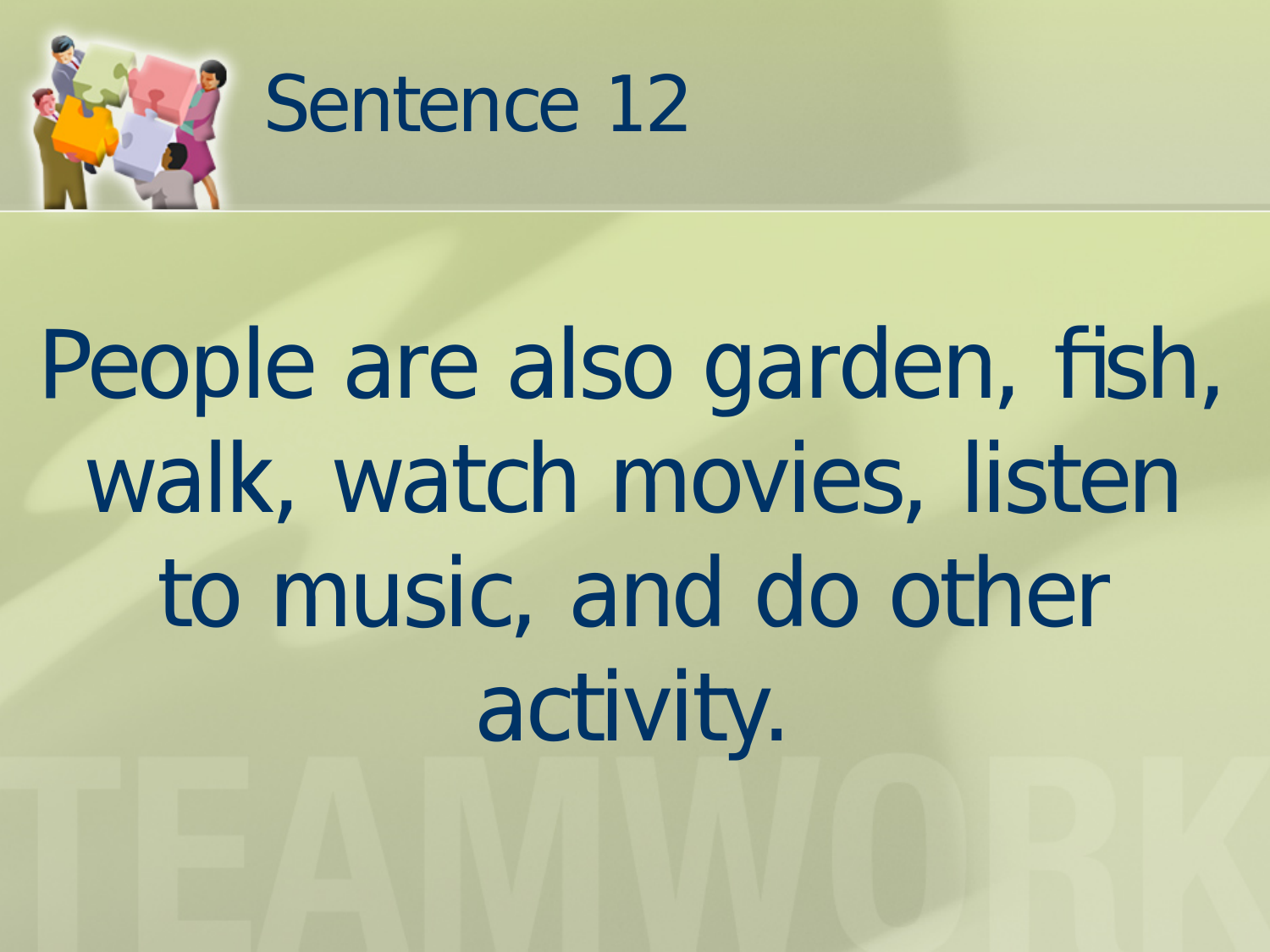

# Sentence 12
People are also garden, fish, walk, watch movies, listen to music, and do other activity.